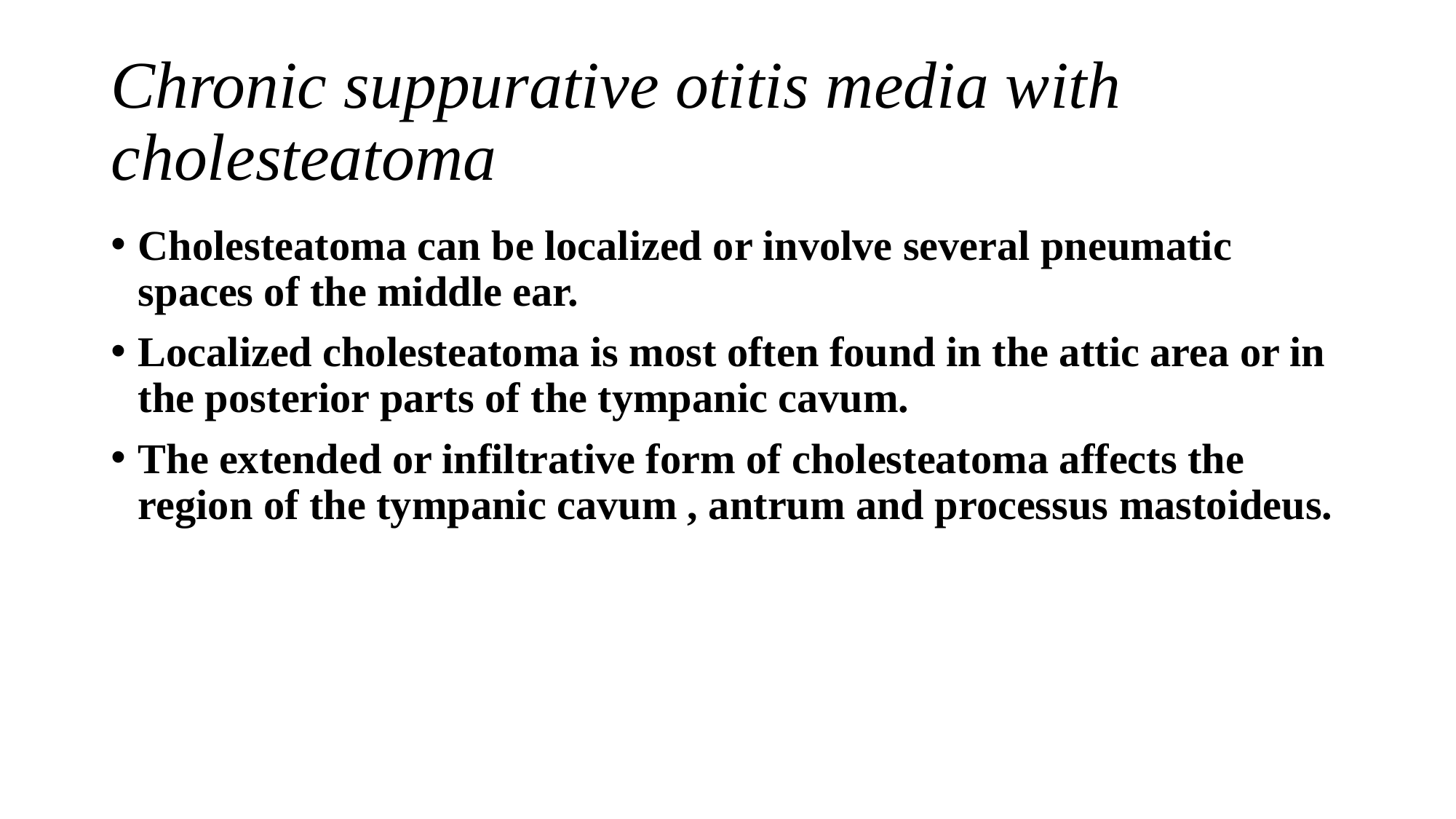

# Chronic suppurative otitis media with cholesteatoma
Cholesteatoma can be localized or involve several pneumatic spaces of the middle ear.
Localized cholesteatoma is most often found in the attic area or in the posterior parts of the tympanic cavum.
The extended or infiltrative form of cholesteatoma affects the region of the tympanic cavum , antrum and processus mastoideus.